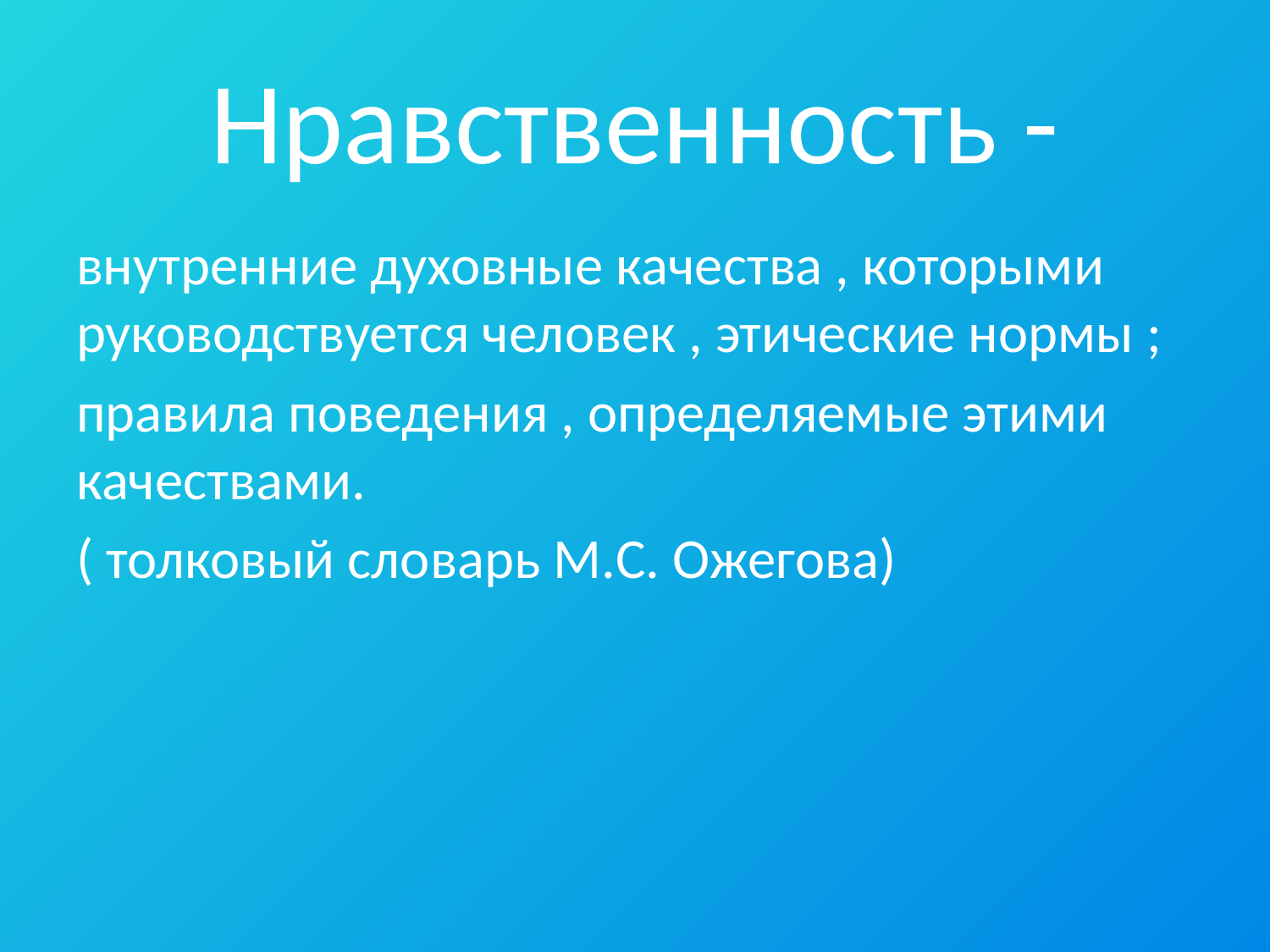

# Нравственность -
внутренние духовные качества , которыми руководствуется человек , этические нормы ;
правила поведения , определяемые этими качествами.
( толковый словарь М.С. Ожегова)